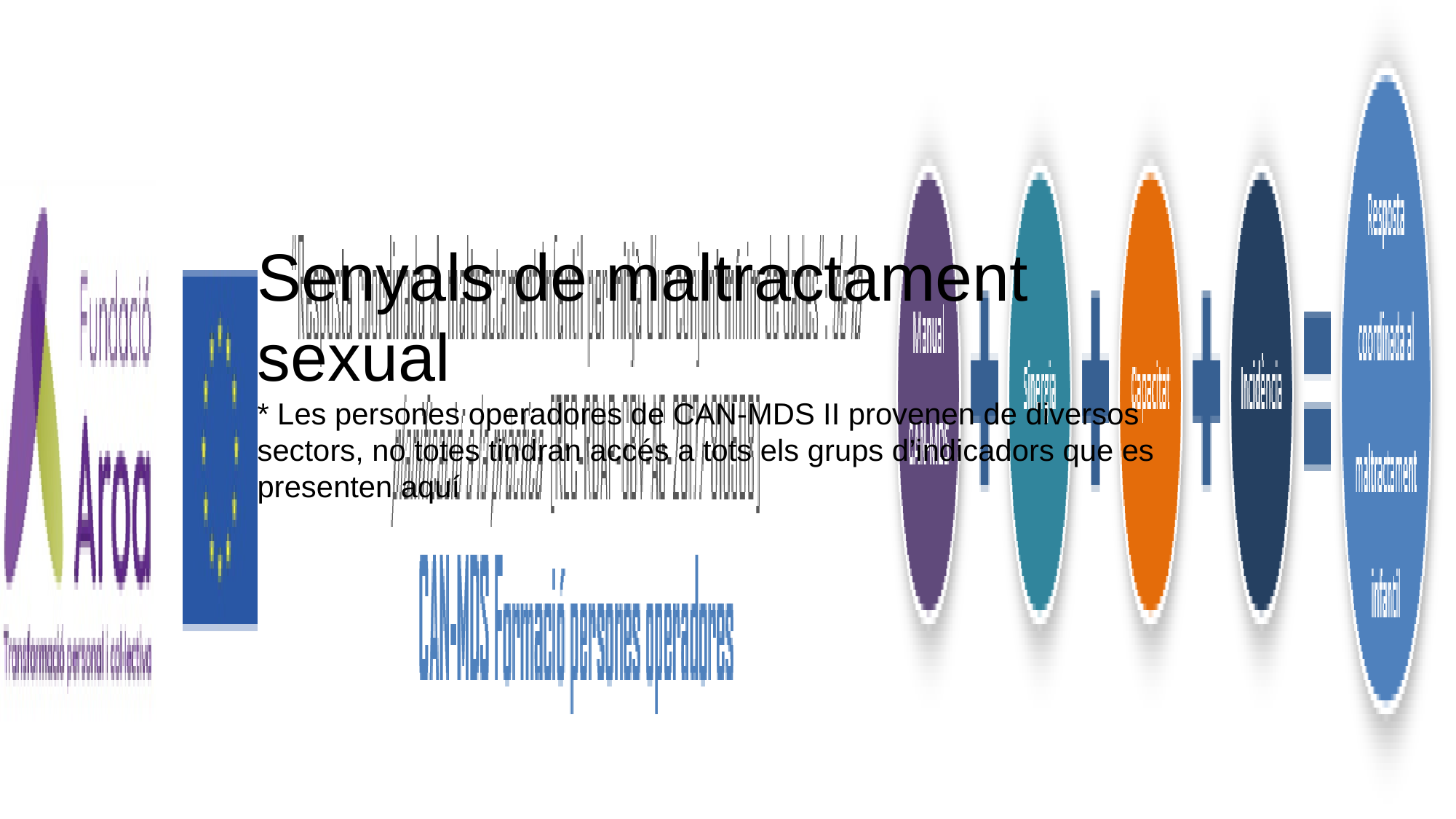

Senyals de maltractament sexual
* Les persones operadores de CAN-MDS II provenen de diversos sectors, no totes tindran accés a tots els grups d’indicadors que es presenten aquí